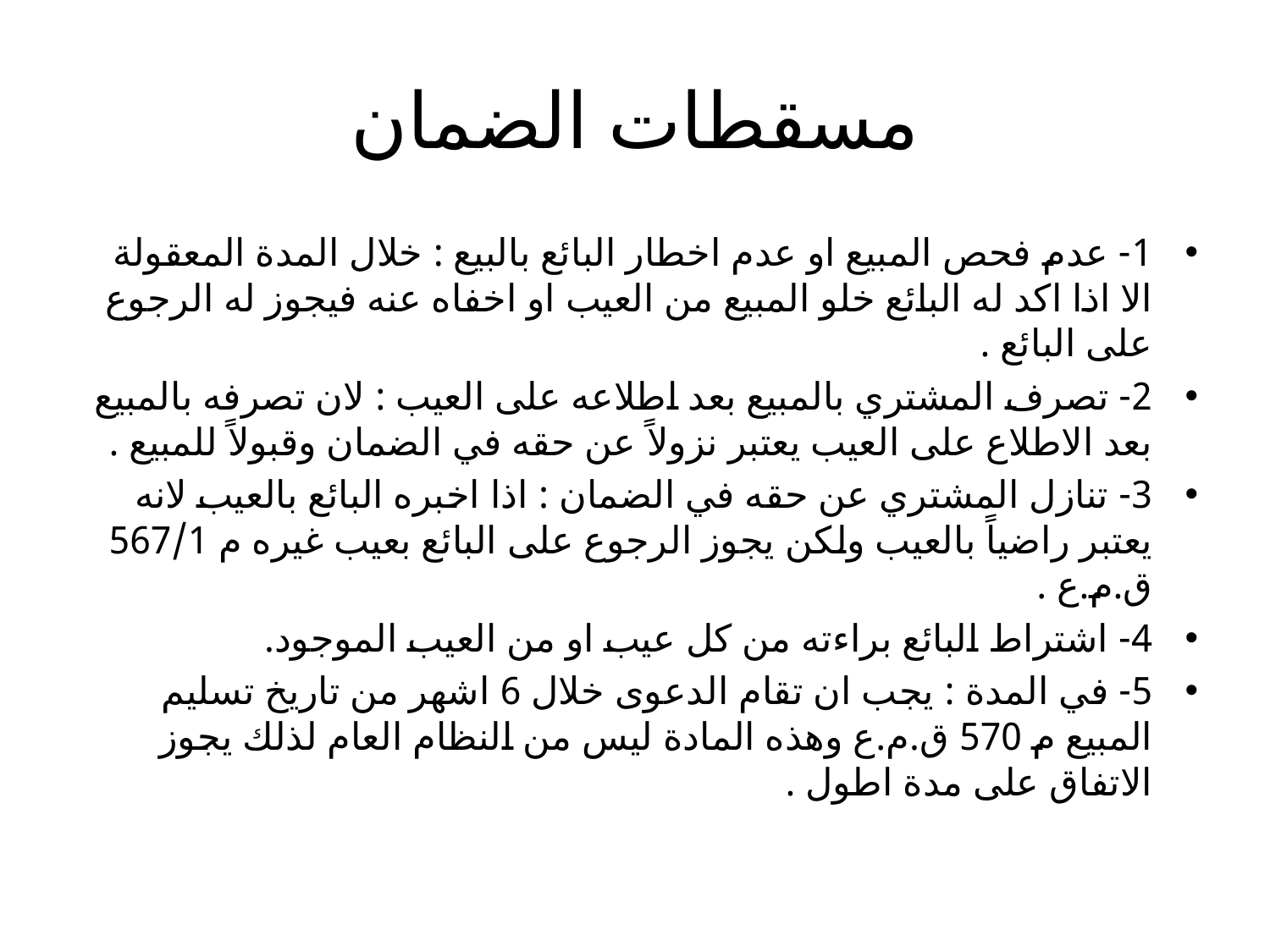

# مسقطات الضمان
1- عدم فحص المبيع او عدم اخطار البائع بالبيع : خلال المدة المعقولة الا اذا اكد له البائع خلو المبيع من العيب او اخفاه عنه فيجوز له الرجوع على البائع .
2- تصرف المشتري بالمبيع بعد اطلاعه على العيب : لان تصرفه بالمبيع بعد الاطلاع على العيب يعتبر نزولاً عن حقه في الضمان وقبولاً للمبيع .
3- تنازل المشتري عن حقه في الضمان : اذا اخبره البائع بالعيب لانه يعتبر راضياً بالعيب ولكن يجوز الرجوع على البائع بعيب غيره م 567/1 ق.م.ع .
4- اشتراط البائع براءته من كل عيب او من العيب الموجود.
5- في المدة : يجب ان تقام الدعوى خلال 6 اشهر من تاريخ تسليم المبيع م 570 ق.م.ع وهذه المادة ليس من النظام العام لذلك يجوز الاتفاق على مدة اطول .